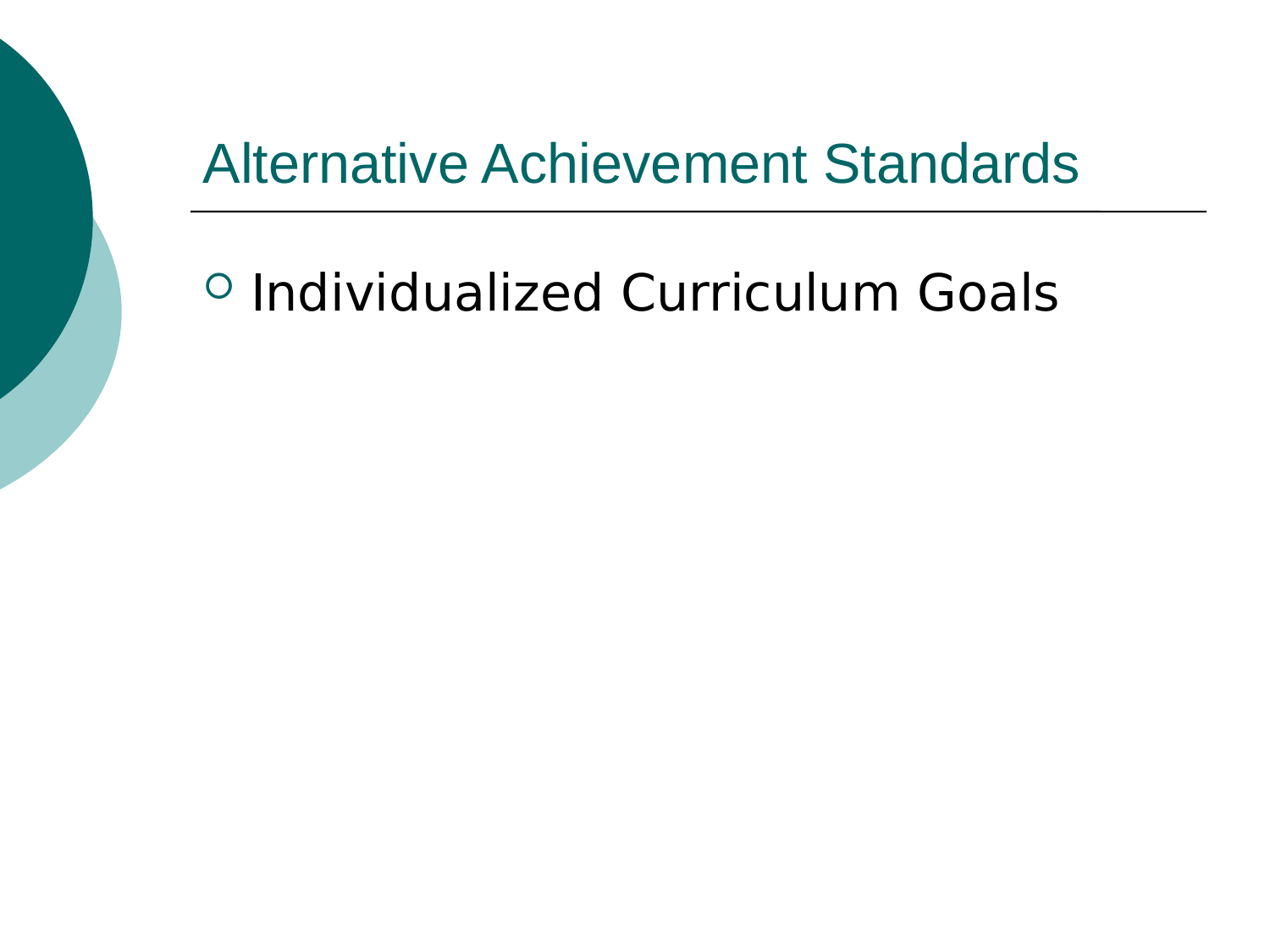

# Alternative Achievement Standards
Individualized Curriculum Goals